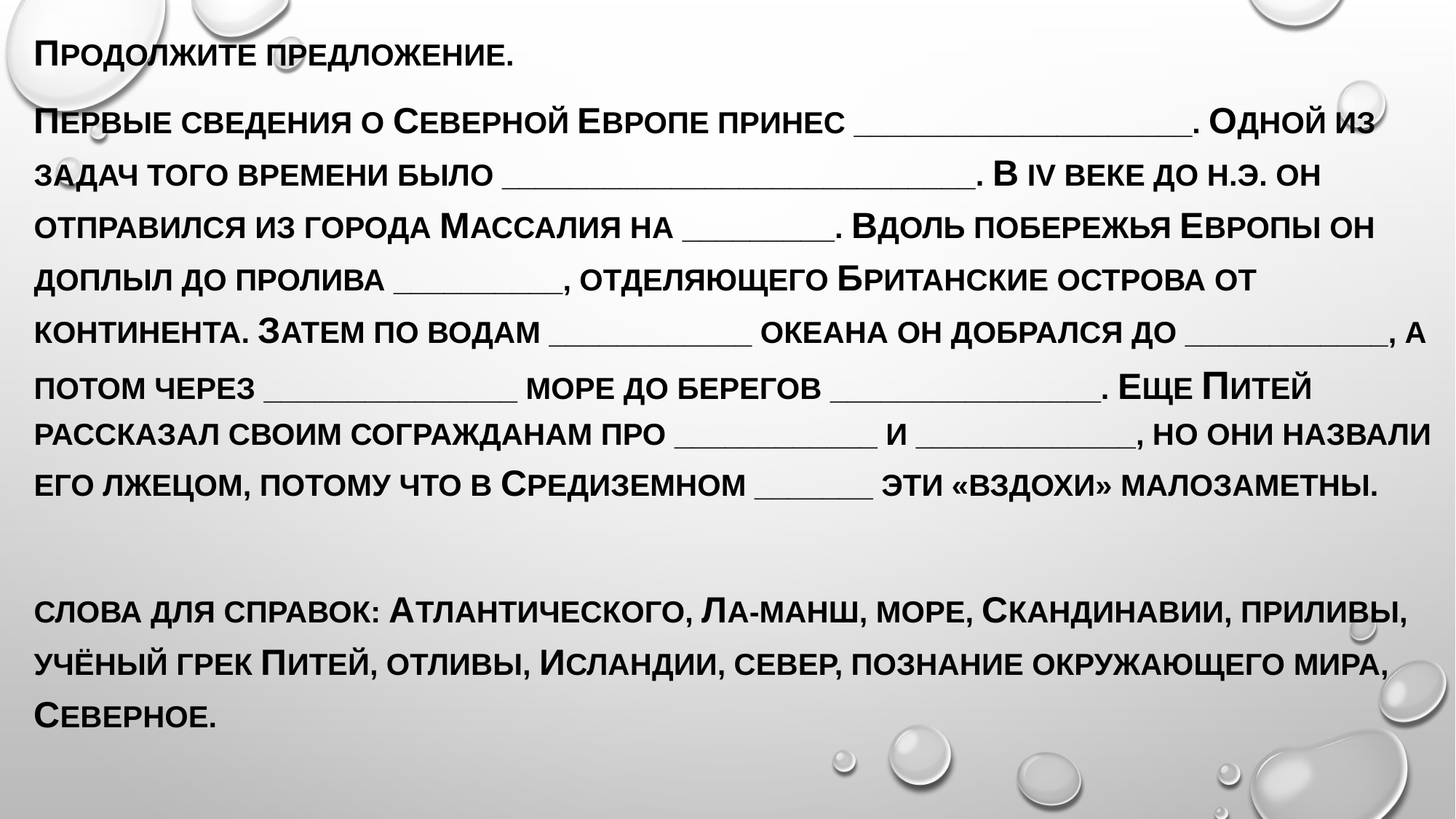

Продолжите предложение.
Первые сведения о Северной Европе принес ____________________. Одной из задач того времени было ____________________________. В IV веКе до н.э. он отправился из города Массалия на _________. Вдоль побережья Европы он доплыл до пролива __________, отделяющего Британские острова от континента. Затем по водам ____________ океана он добрался до ____________, а потом через _______________ море до берегов ________________. Еще Питей рассказал своим согражданам про ____________ и _____________, но они назвали его лжецом, потому что в Средиземном _______ эти «вздохи» малозаметны.

Слова для справок: Атлантического, Ла-Манш, море, Скандинавии, приливы, учёный грек Питей, отливы, Исландии, север, познание окружающего мира, Северное.